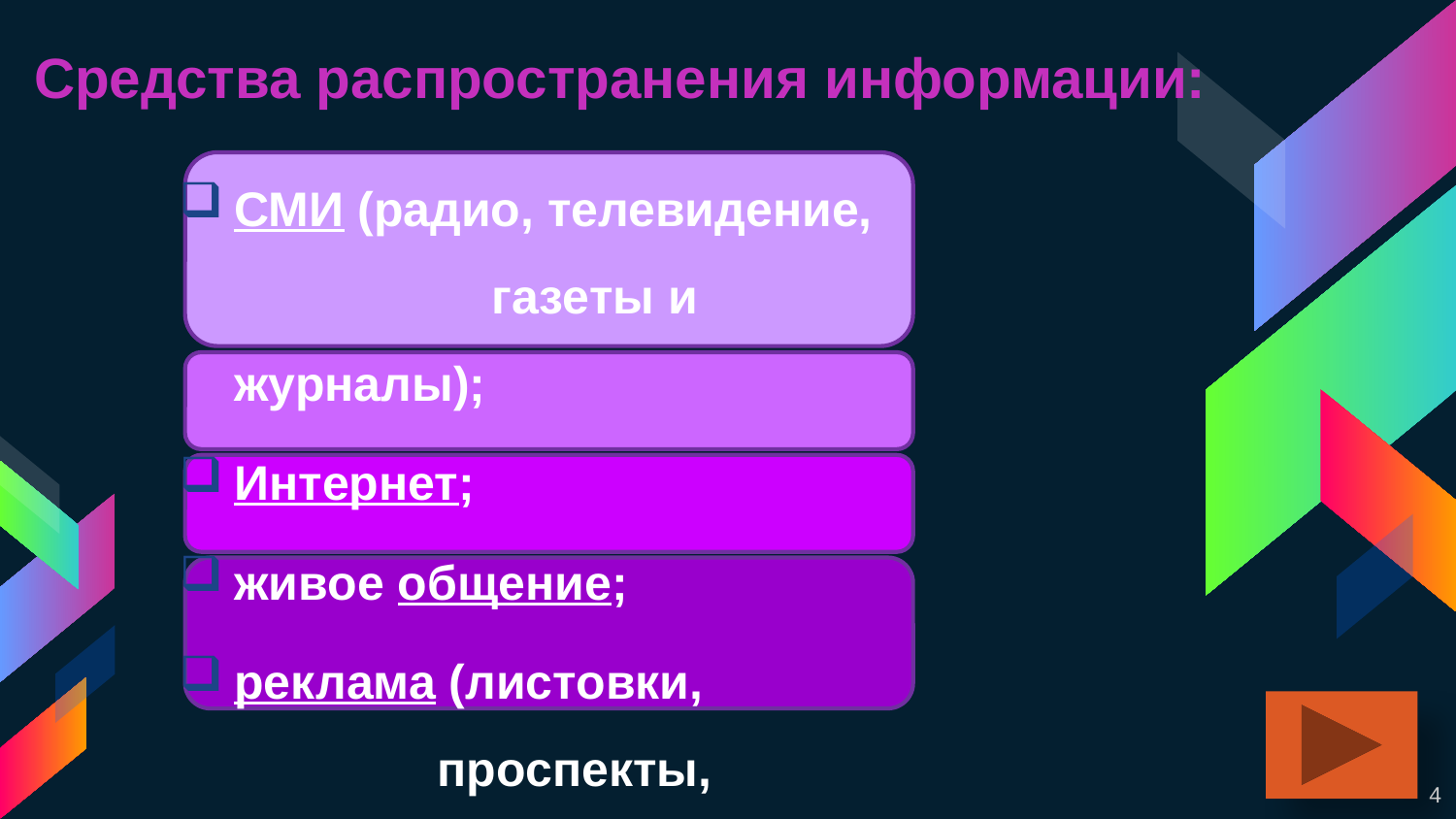

# Средства распространения информации:
СМИ (радио, телевидение,                       газеты и журналы);
Интернет;
живое общение;
реклама (листовки,                               проспекты, билборды)

4